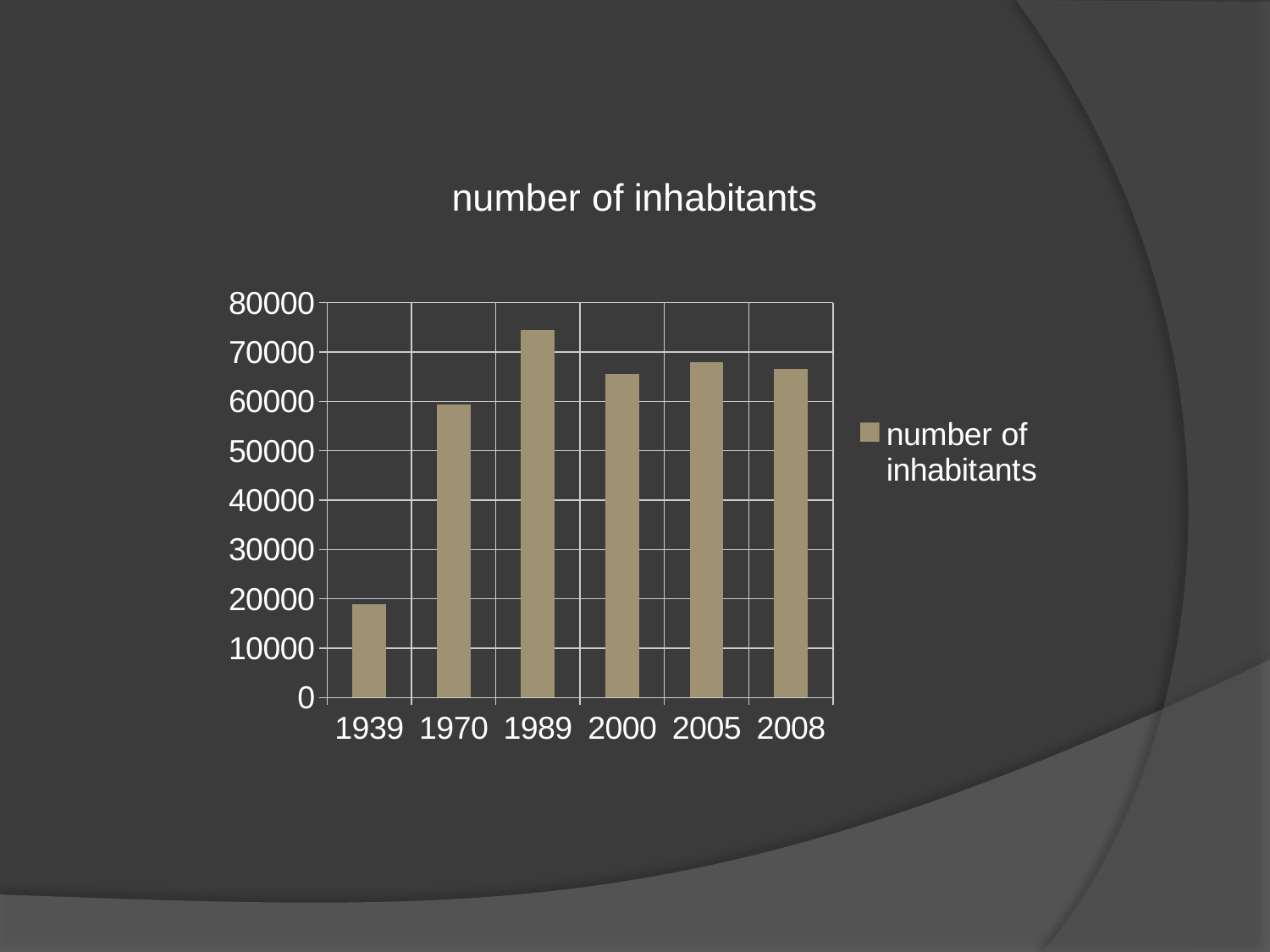

### Chart: number of inhabitants

| Category | number of inhabitants |
|---|---|
| 1939 | 19000.0 |
| 1970 | 59340.0 |
| 1989 | 74476.0 |
| 2000 | 65600.0 |
| 2005 | 67900.0 |
| 2008 | 66500.0 |